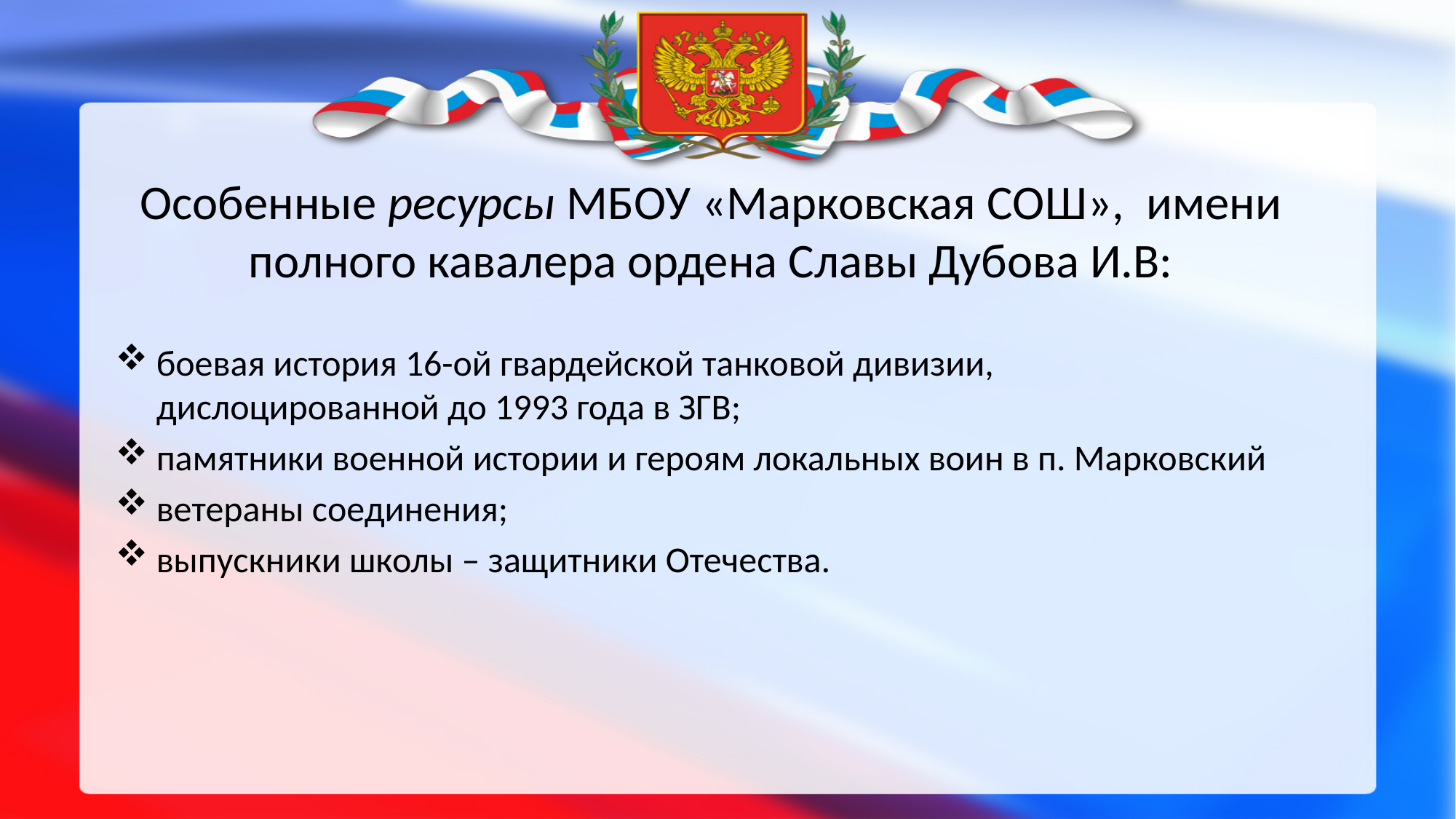

# Особенные ресурсы МБОУ «Марковская СОШ»,  имени полного кавалера ордена Славы Дубова И.В:
боевая история 16-ой гвардейской танковой дивизии, дислоцированной до 1993 года в ЗГВ;
памятники военной истории и героям локальных воин в п. Марковский
ветераны соединения;
выпускники школы – защитники Отечества.